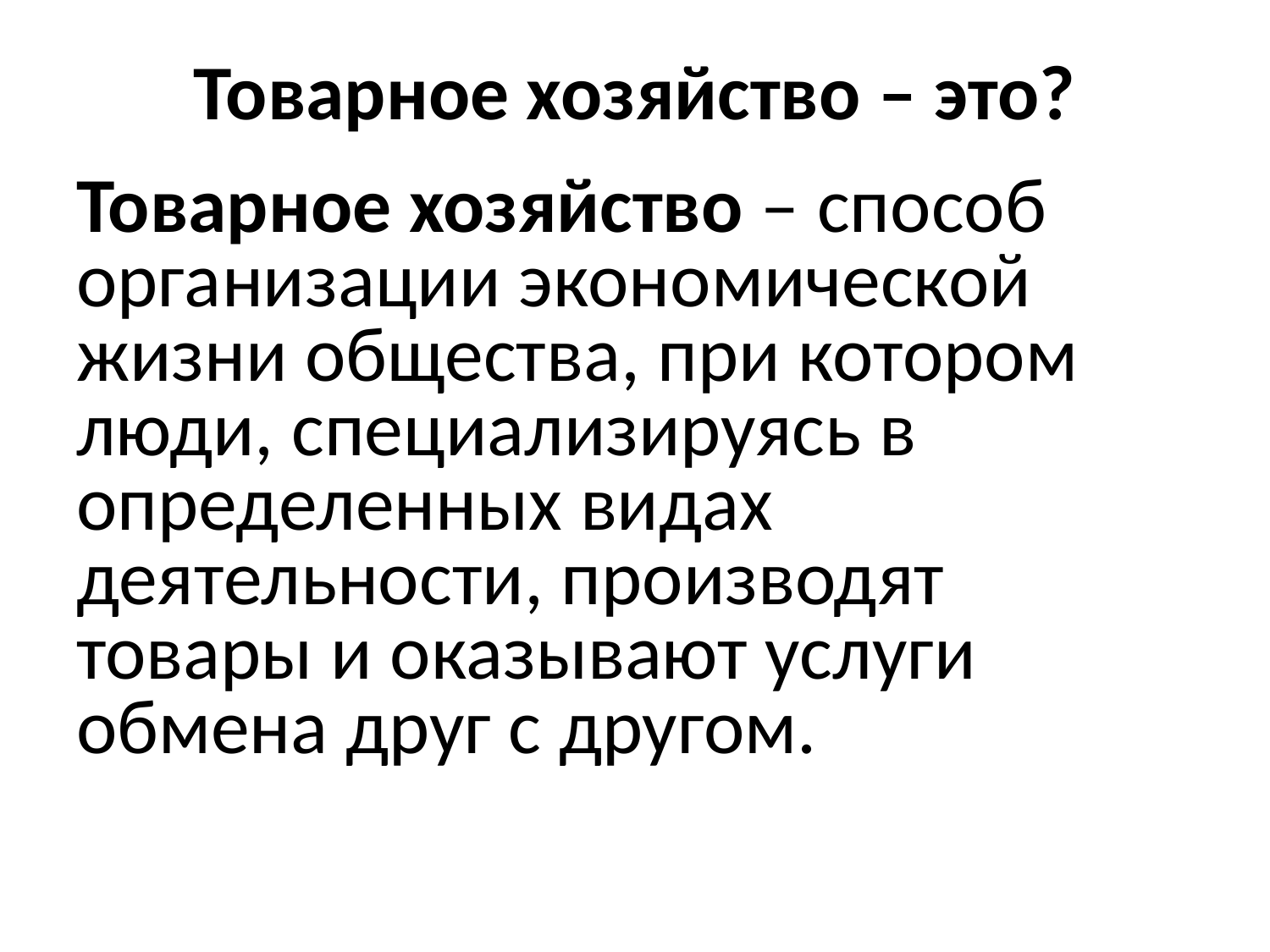

# Товарное хозяйство – это?
Товарное хозяйство – способ организации экономической жизни общества, при котором люди, специализируясь в определенных видах деятельности, производят товары и оказывают услуги обмена друг с другом.